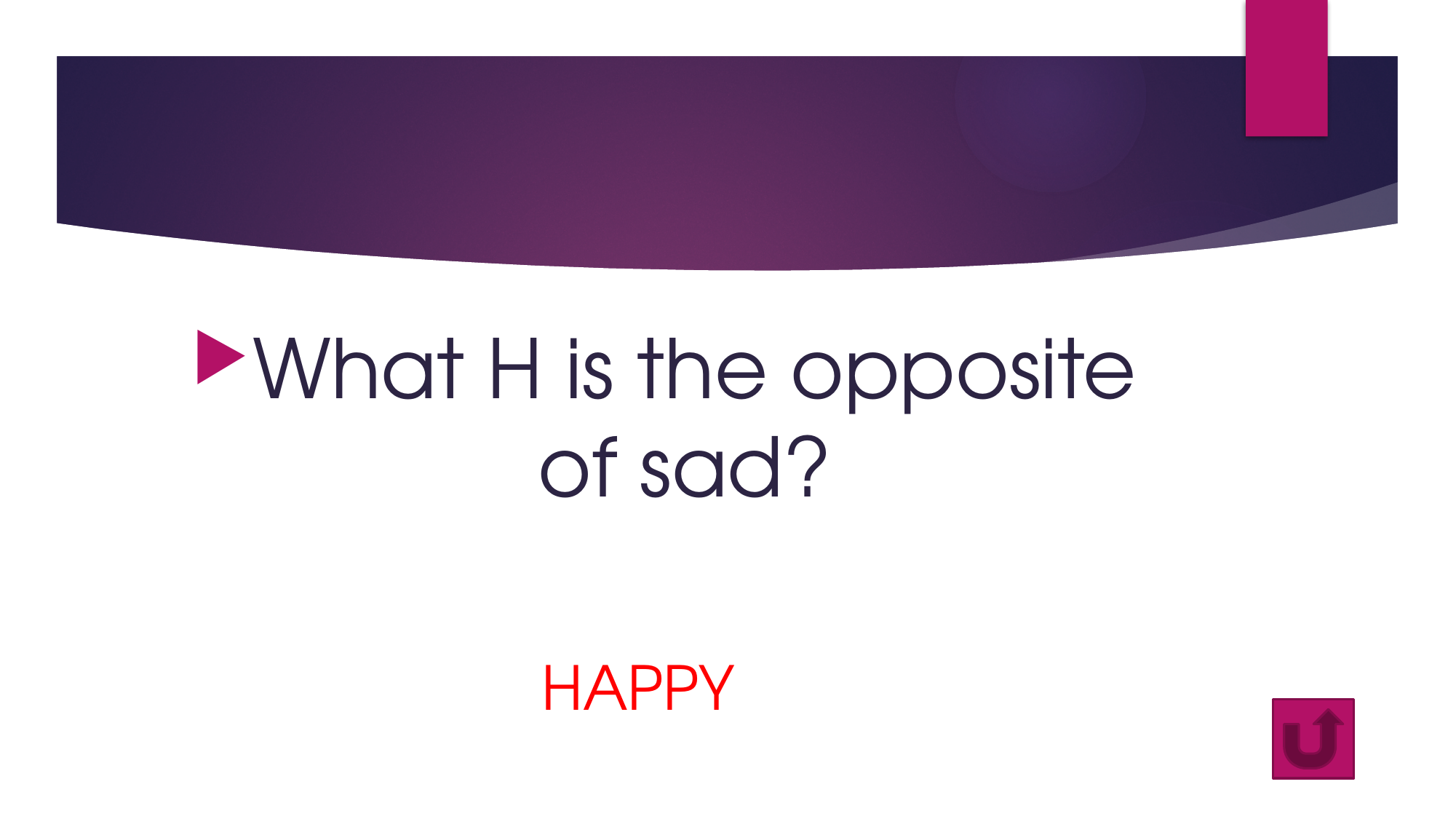

#
What H is the opposite of sad?

HAPPY